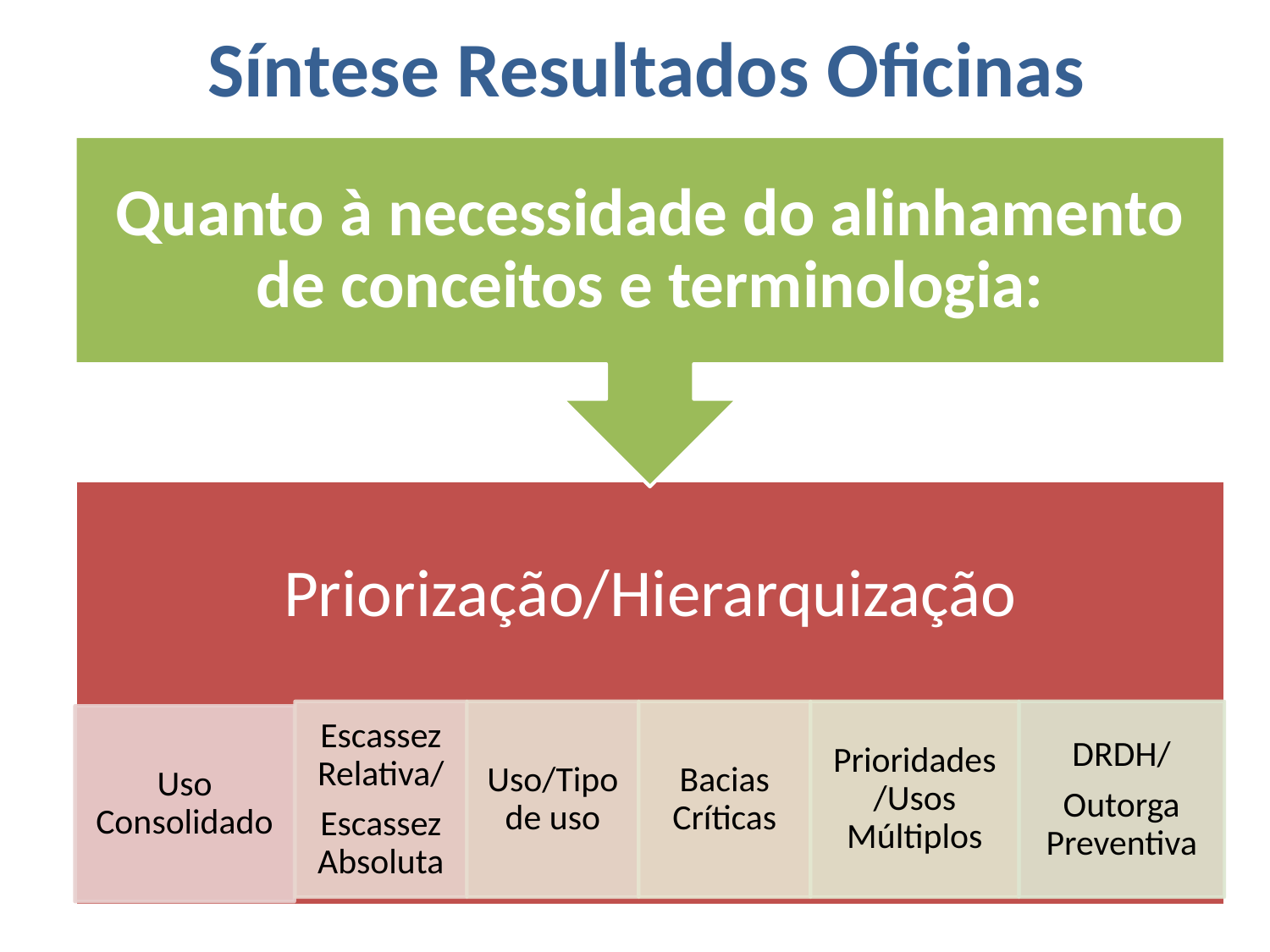

# Síntese Resultados Oficinas
Priorização/Hierarquização
Uso Consolidado
Escassez Relativa/
Escassez Absoluta
Uso/Tipo de uso
Bacias Críticas
Prioridades /Usos Múltiplos
DRDH/
Outorga Preventiva
Quanto à necessidade do alinhamento de conceitos e terminologia: